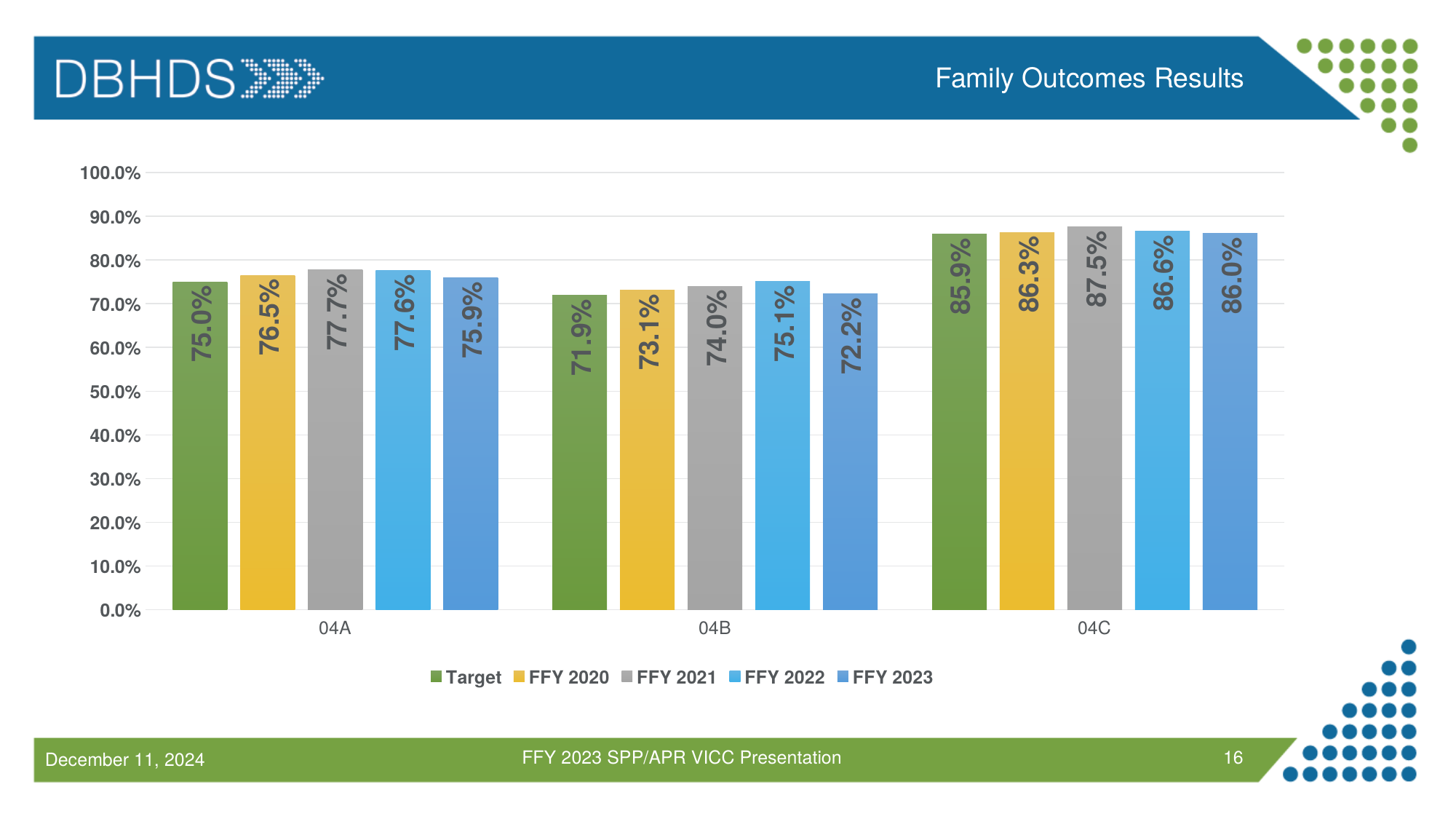

Family Outcomes Results

### Chart

| Category | Target | FFY 2020 | FFY 2021 | FFY 2022 | FFY 2023 |
|---|---|---|---|---|---|
| 04A | 0.7498 | 0.765 | 0.777 | 0.776 | 0.759 |
| 04B | 0.7188 | 0.731 | 0.74 | 0.751 | 0.722 |
| 04C | 0.8585 | 0.863 | 0.875 | 0.866 | 0.86 |
FFY 2023 SPP/APR VICC Presentation
16
December 11, 2024